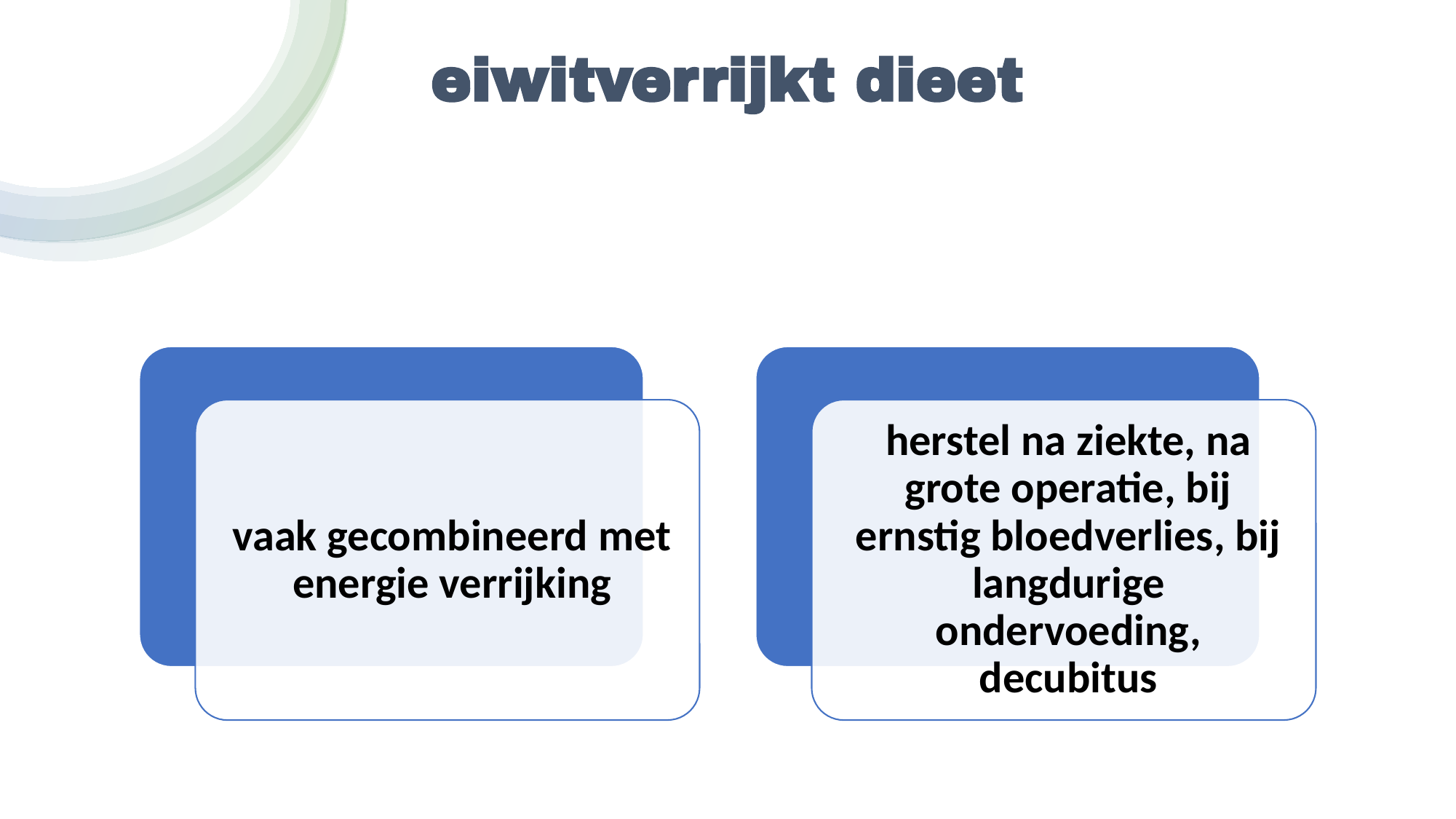

# eiwitverrijkt dieet
vaak gecombineerd met energie verrijking
herstel na ziekte, na grote operatie, bij ernstig bloedverlies, bij langdurige ondervoeding, decubitus